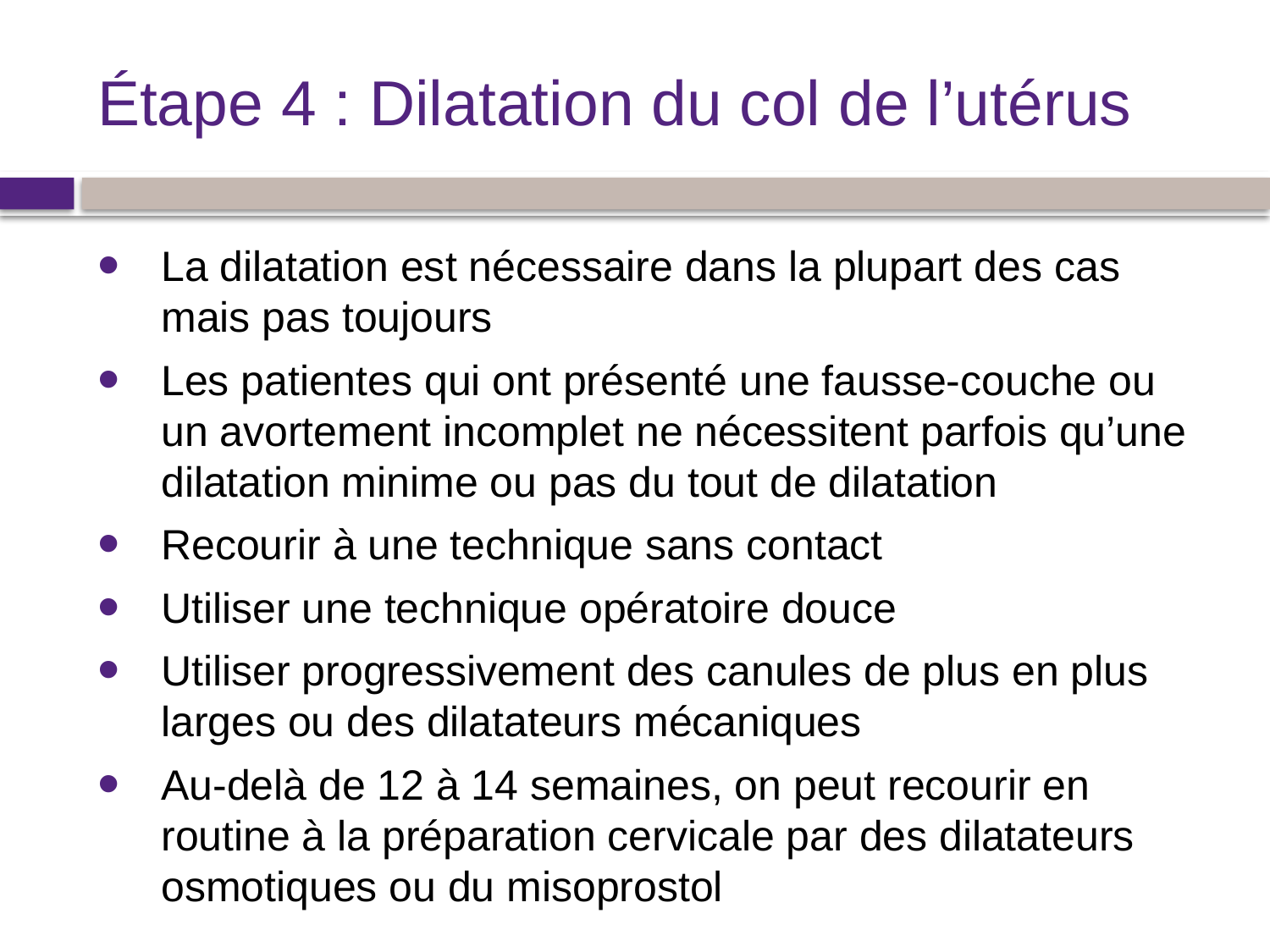

# Étape 4 : Dilatation du col de l’utérus
La dilatation est nécessaire dans la plupart des cas mais pas toujours
Les patientes qui ont présenté une fausse-couche ou un avortement incomplet ne nécessitent parfois qu’une dilatation minime ou pas du tout de dilatation
Recourir à une technique sans contact
Utiliser une technique opératoire douce
Utiliser progressivement des canules de plus en plus larges ou des dilatateurs mécaniques
Au-delà de 12 à 14 semaines, on peut recourir en routine à la préparation cervicale par des dilatateurs osmotiques ou du misoprostol